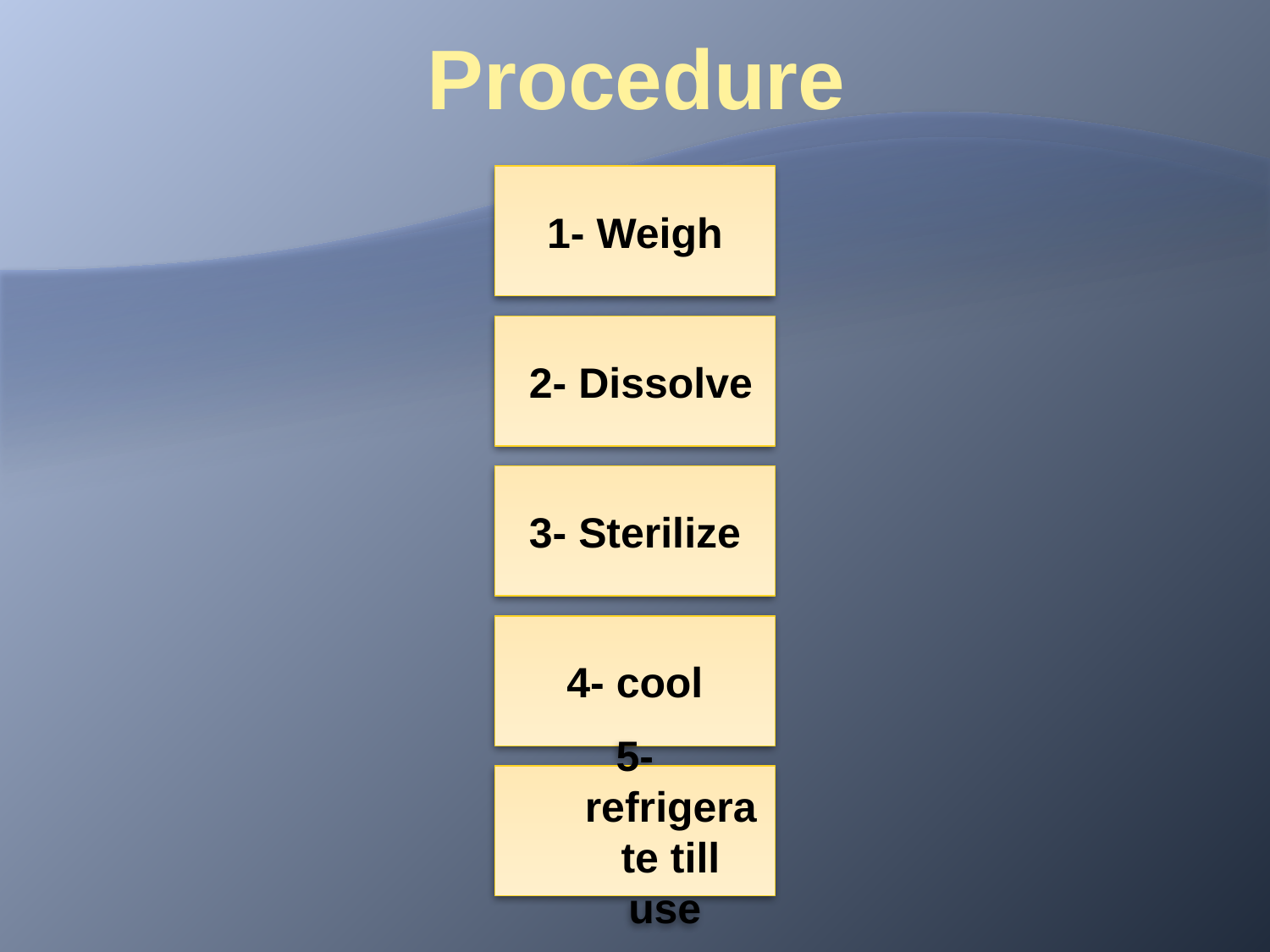

# Procedure
1- Weigh
 2- Dissolve
3- Sterilize
4- cool
5- refrigerate till use